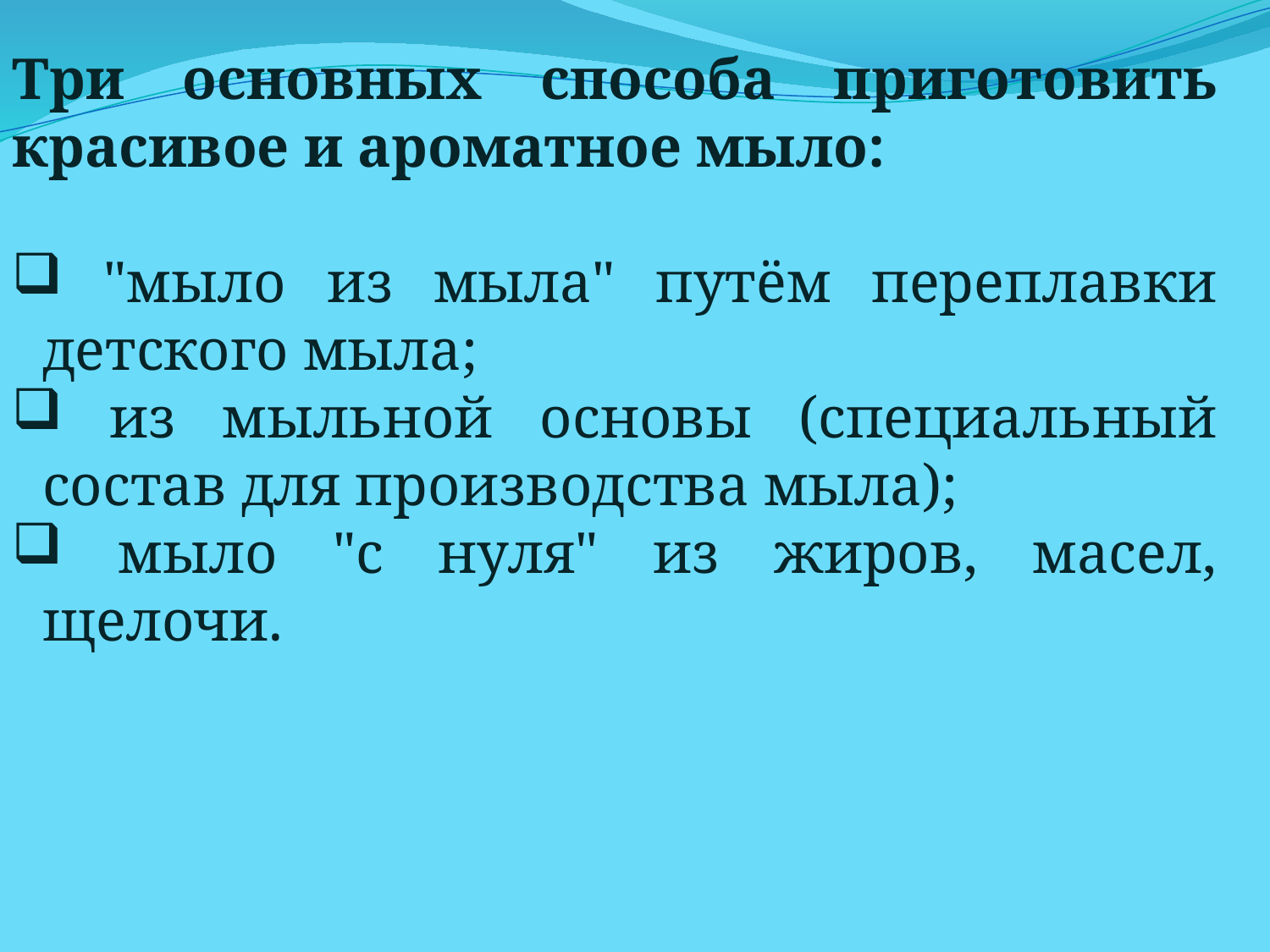

Три основных способа приготовить красивое и ароматное мыло:

 "мыло из мыла" путём переплавки детского мыла;
 из мыльной основы (специальный состав для производства мыла);
 мыло "с нуля" из жиров, масел, щелочи.